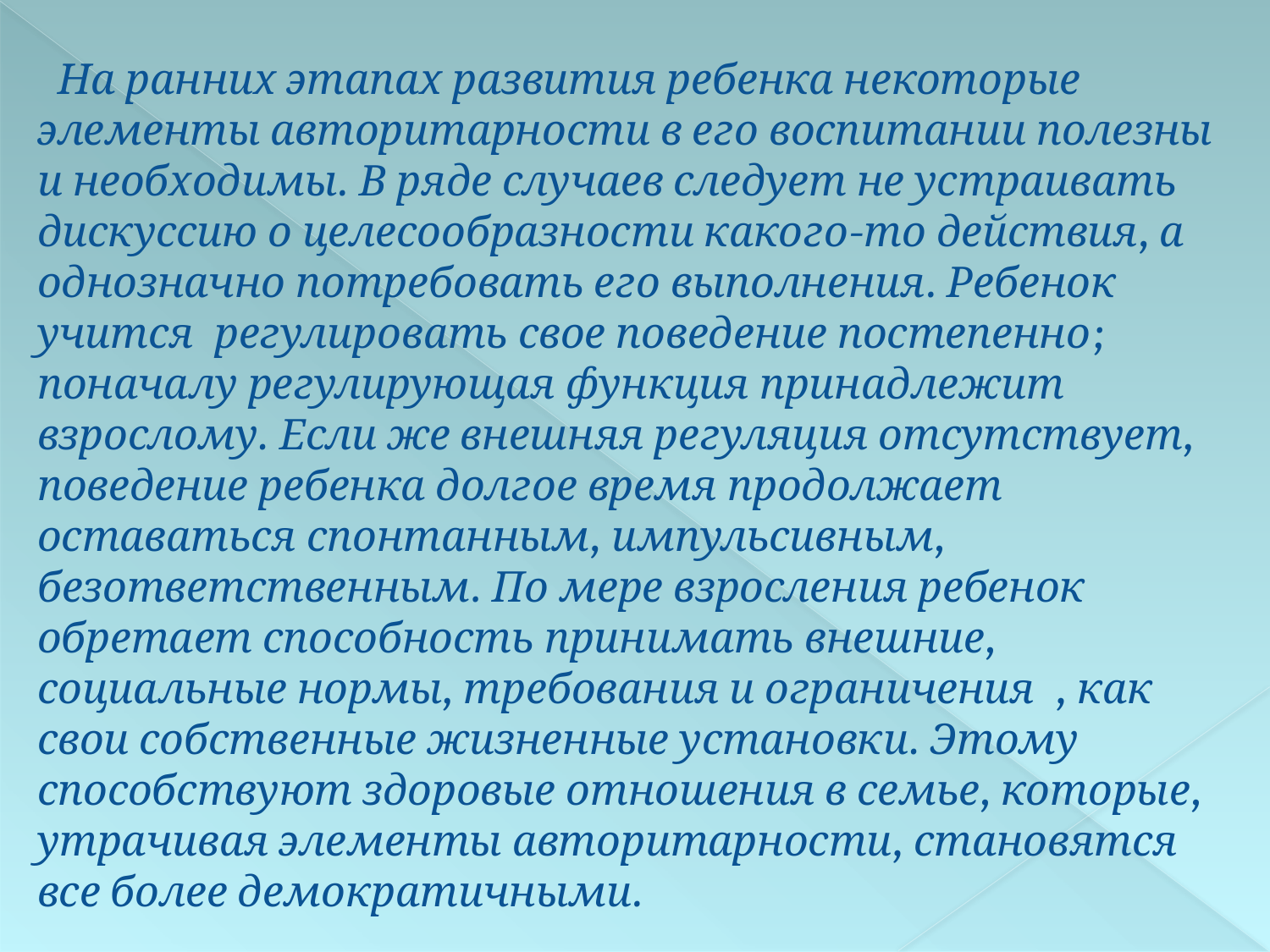

На ранних этапах развития ребенка некоторые элементы авторитарности в его воспитании полезны и необходимы. В ряде случаев следует не устраивать дискуссию о целесообразности какого-то действия, а однозначно потребовать его выполнения. Ребенок  учится  регулировать свое поведение постепенно; поначалу регулирующая функция принадлежит взрослому. Если же внешняя регуляция отсутствует, поведение ребенка долгое время продолжает оставаться спонтанным, импульсивным, безответственным. По мере взросления ребенок обретает способность принимать внешние, социальные нормы, требования и ограничения  , как свои собственные жизненные установки. Этому способствуют здоровые отношения в семье, которые, утрачивая элементы авторитарности, становятся все более демократичными.